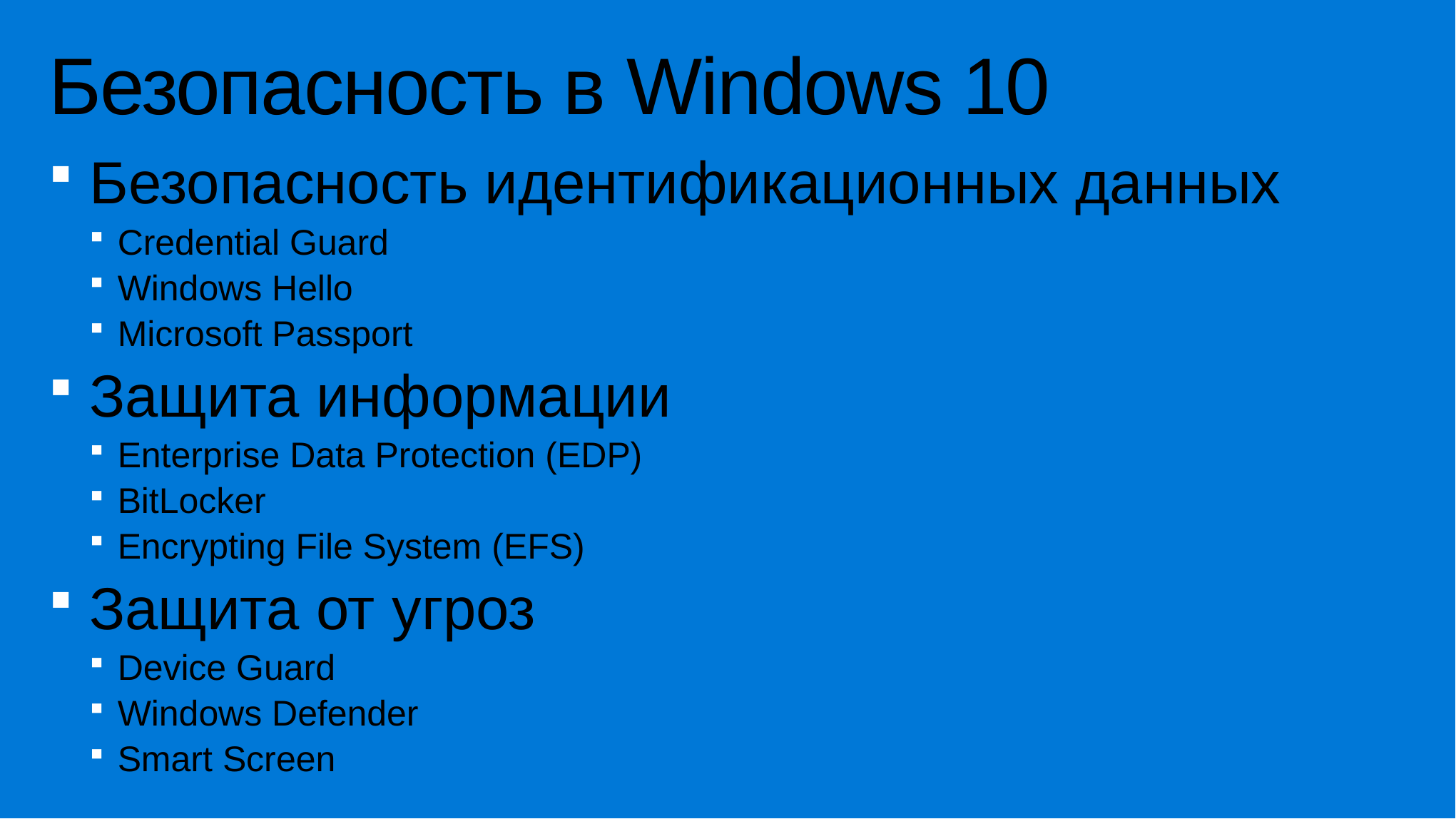

# Безопасность в Windows 10
Безопасность идентификационных данных
Credential Guard
Windows Hello
Microsoft Passport
Защита информации
Enterprise Data Protection (EDP)
BitLocker
Encrypting File System (EFS)
Защита от угроз
Device Guard
Windows Defender
Smart Screen